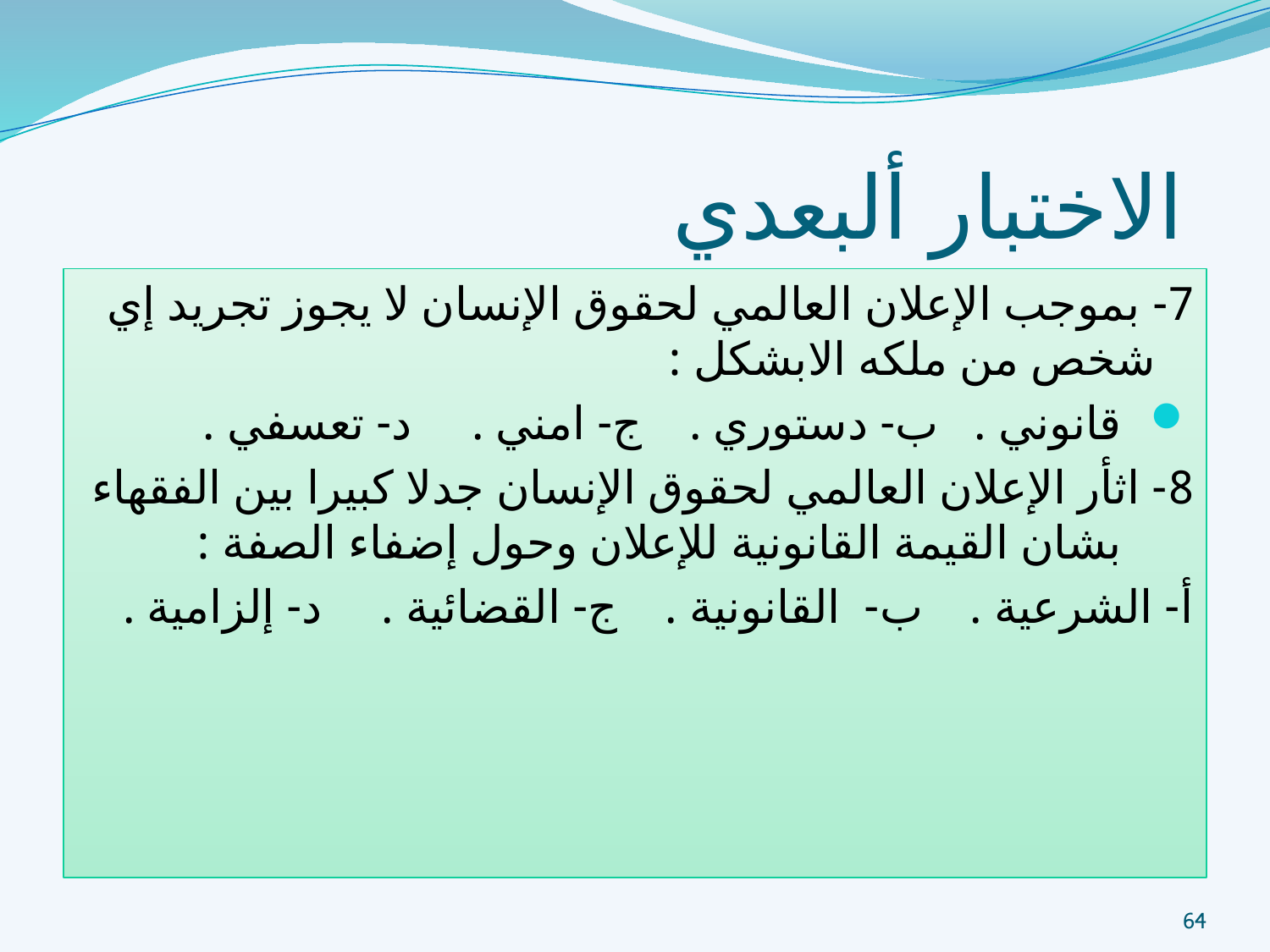

# الاختبار ألبعدي
7- بموجب الإعلان العالمي لحقوق الإنسان لا يجوز تجريد إي شخص من ملكه الابشكل :
قانوني .   ب- دستوري .    ج- امني .     د- تعسفي .
8- اثأر الإعلان العالمي لحقوق الإنسان جدلا كبيرا بين الفقهاء بشان القيمة القانونية للإعلان وحول إضفاء الصفة :
أ- الشرعية .    ب-  القانونية .    ج- القضائية .     د- إلزامية .

64